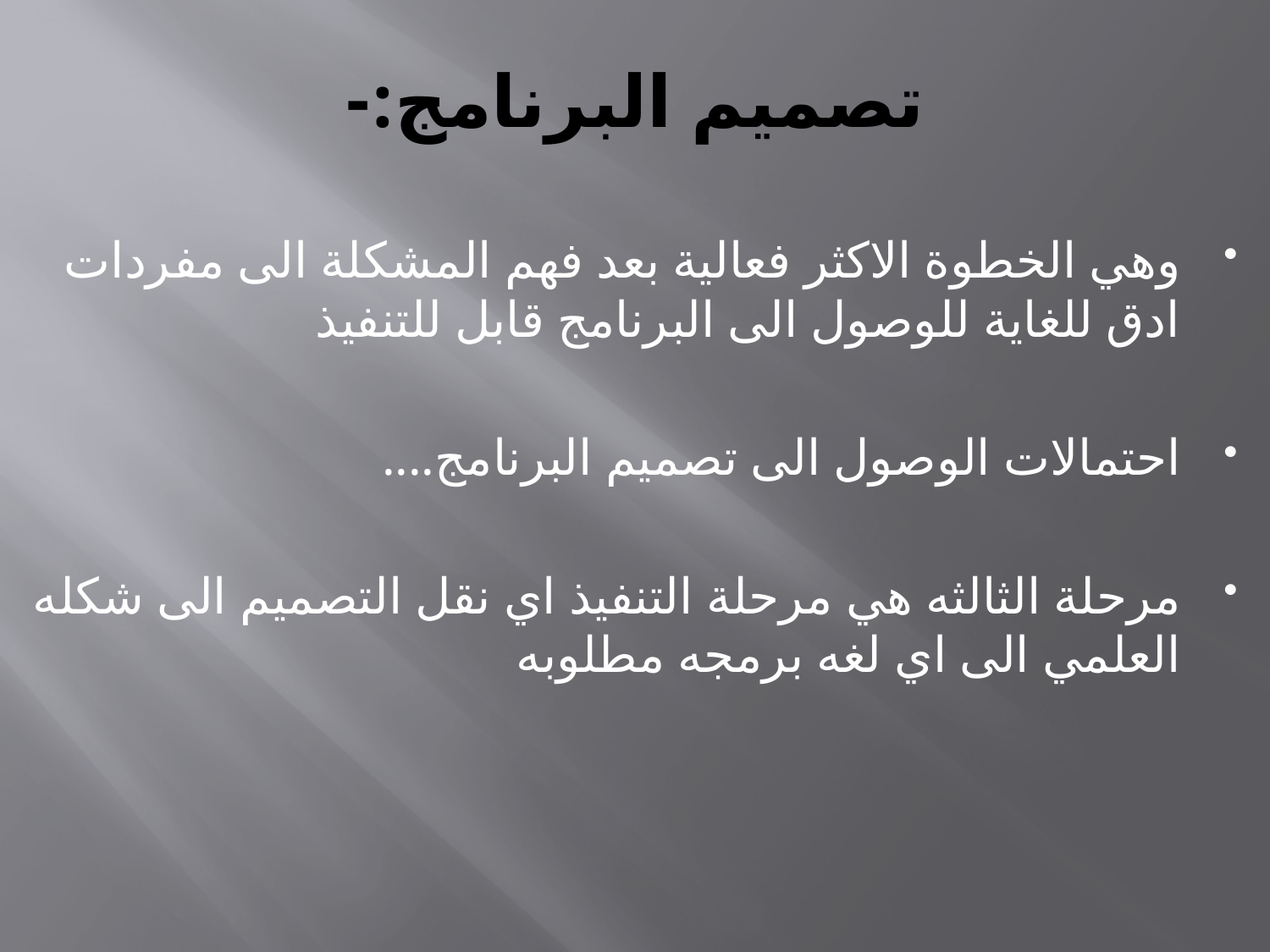

# تصميم البرنامج:-
وهي الخطوة الاكثر فعالية بعد فهم المشكلة الى مفردات ادق للغاية للوصول الى البرنامج قابل للتنفيذ

احتمالات الوصول الى تصميم البرنامج....

مرحلة الثالثه هي مرحلة التنفيذ اي نقل التصميم الى شكله العلمي الى اي لغه برمجه مطلوبه